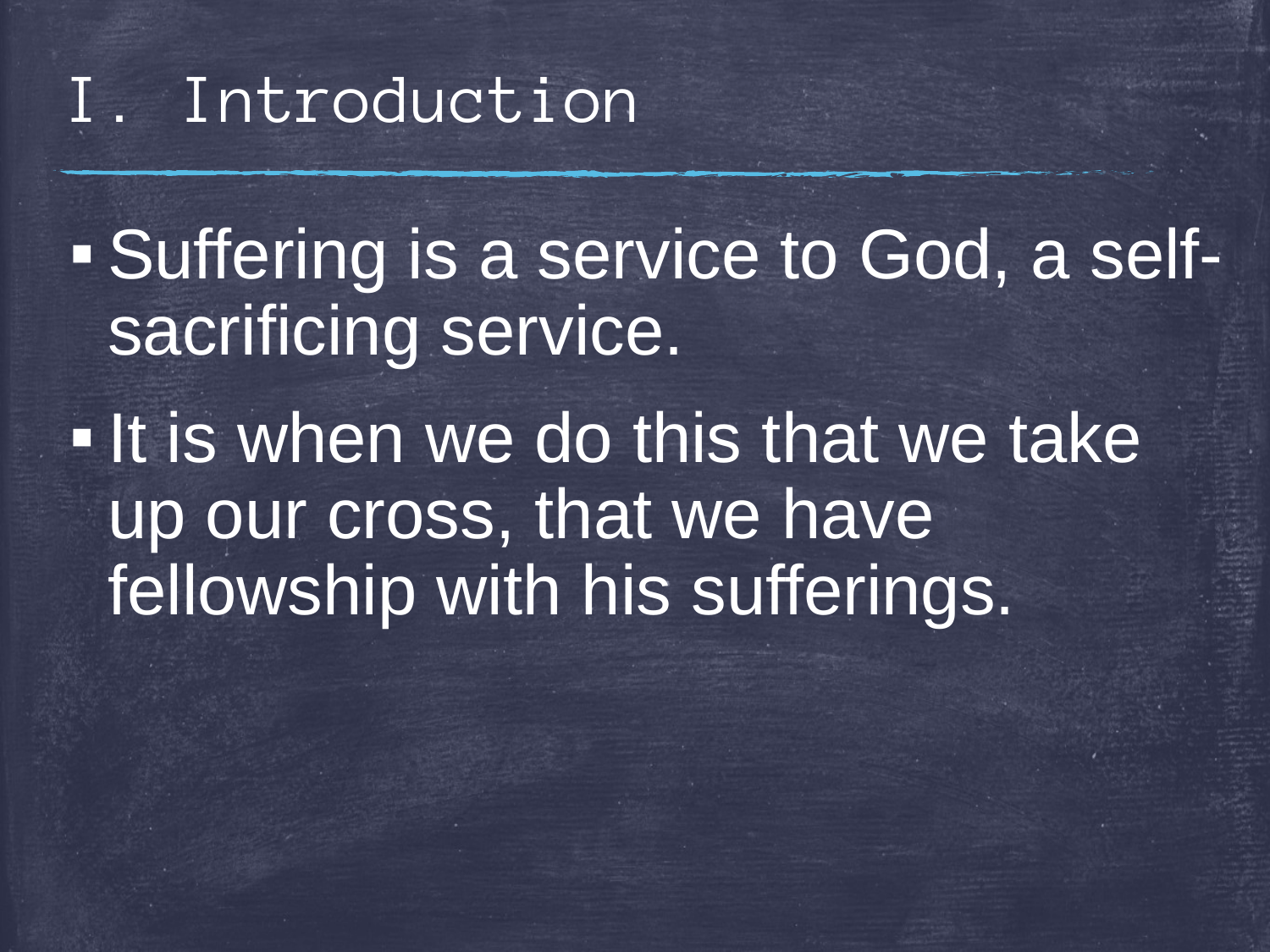

# I. Introduction
Suffering is a service to God, a self-sacrificing service.
It is when we do this that we take up our cross, that we have fellowship with his sufferings.